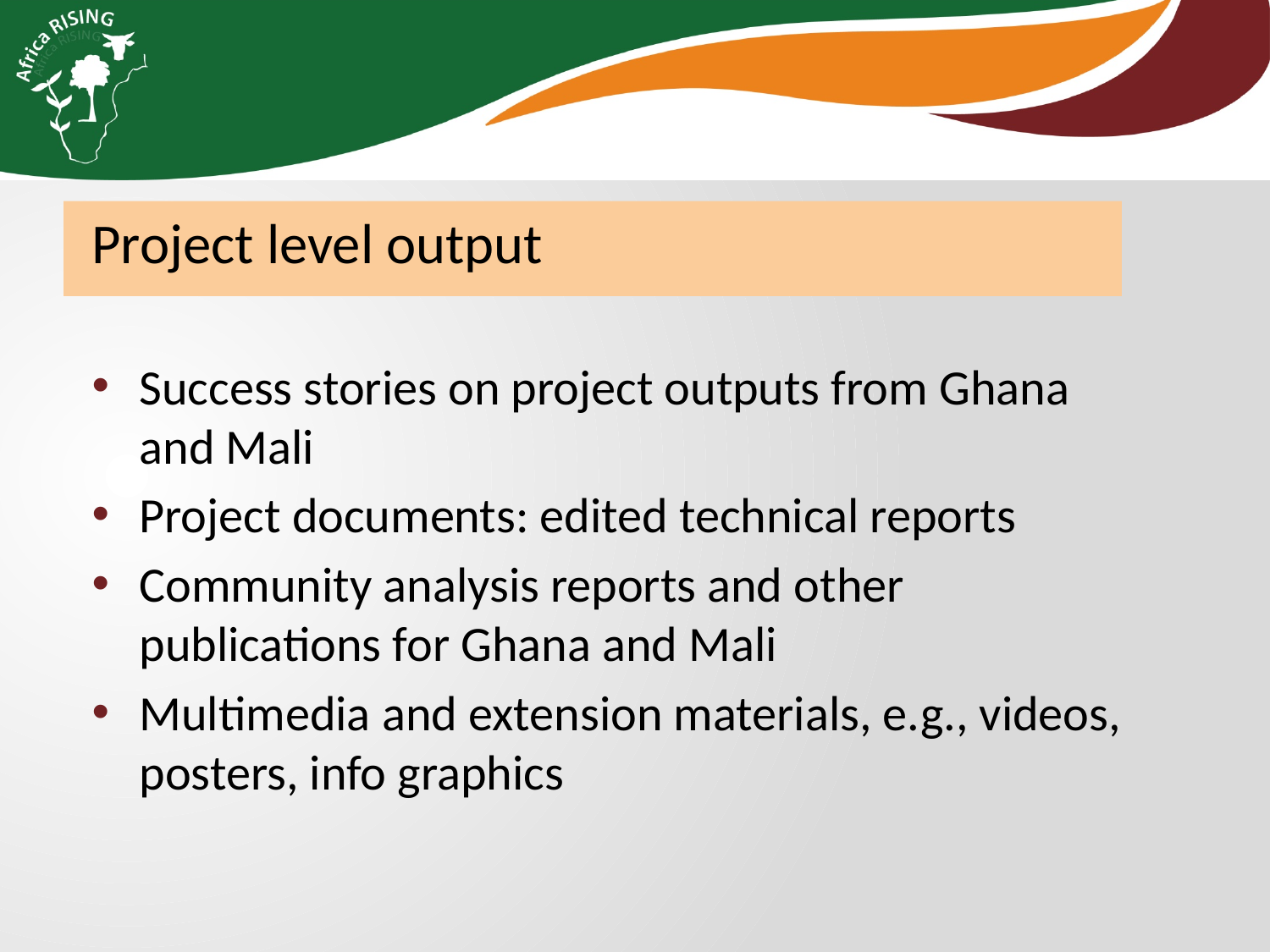

Project level output
Success stories on project outputs from Ghana and Mali
Project documents: edited technical reports
Community analysis reports and other publications for Ghana and Mali
Multimedia and extension materials, e.g., videos, posters, info graphics